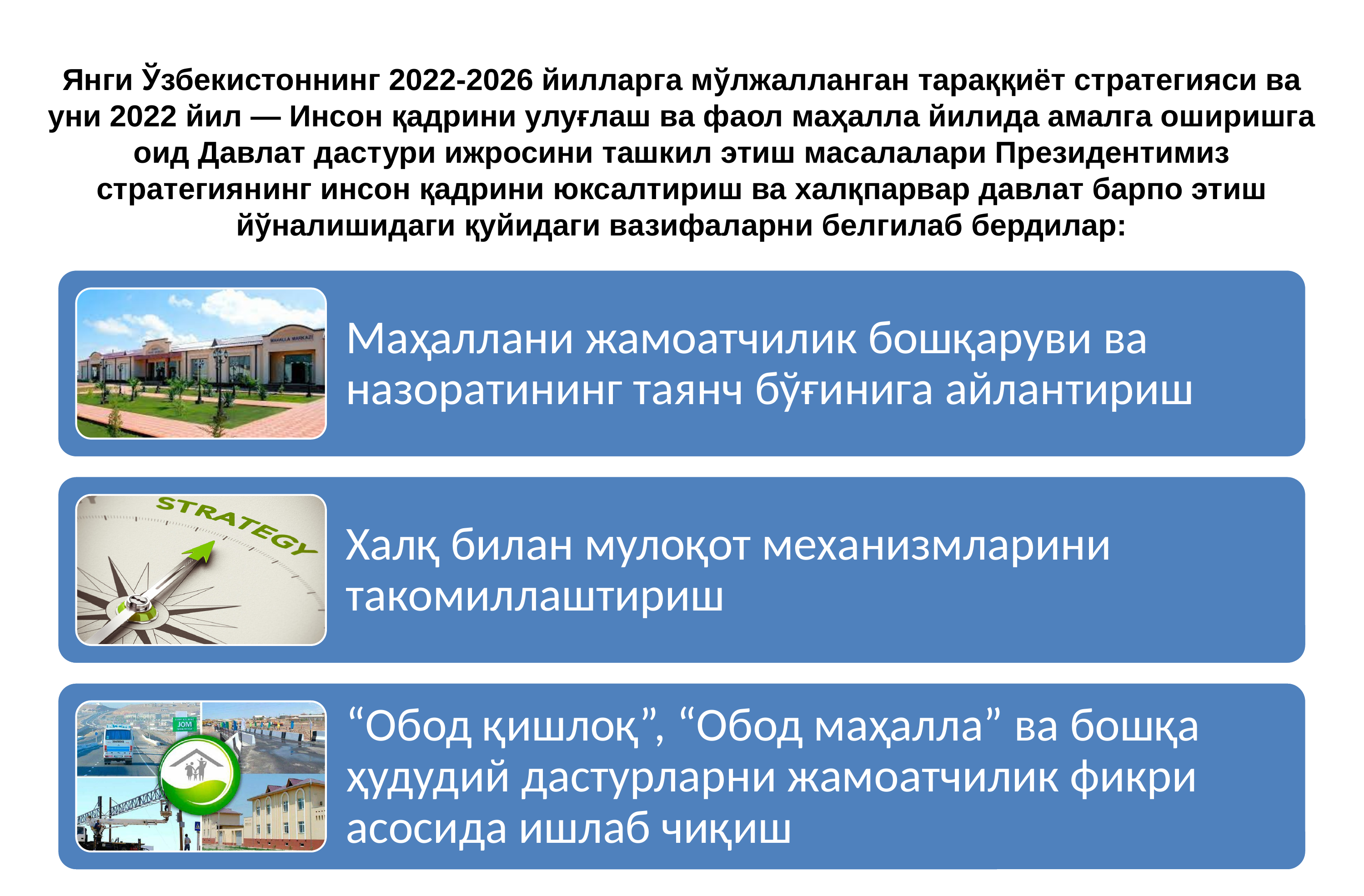

Янги Ўзбекистоннинг 2022-2026 йилларга мўлжалланган тараққиёт стратегияси ва уни 2022 йил — Инсон қадрини улуғлаш ва фаол маҳалла йилида амалга оширишга оид Давлат дастури ижросини ташкил этиш масалалари Президентимиз стратегиянинг инсон қадрини юксалтириш ва халқпарвар давлат барпо этиш йўналишидаги қуйидаги вазифаларни белгилаб бердилар:

Маҳаллани жамоатчилик бошқаруви ва назоратининг таянч бўғинига айлантириш
Халқ билан мулоқот механизмларини такомиллаштириш
“Обод қишлоқ”, “Обод маҳалла” ва бошқа ҳудудий дастурларни жамоатчилик фикри асосида ишлаб чиқиш